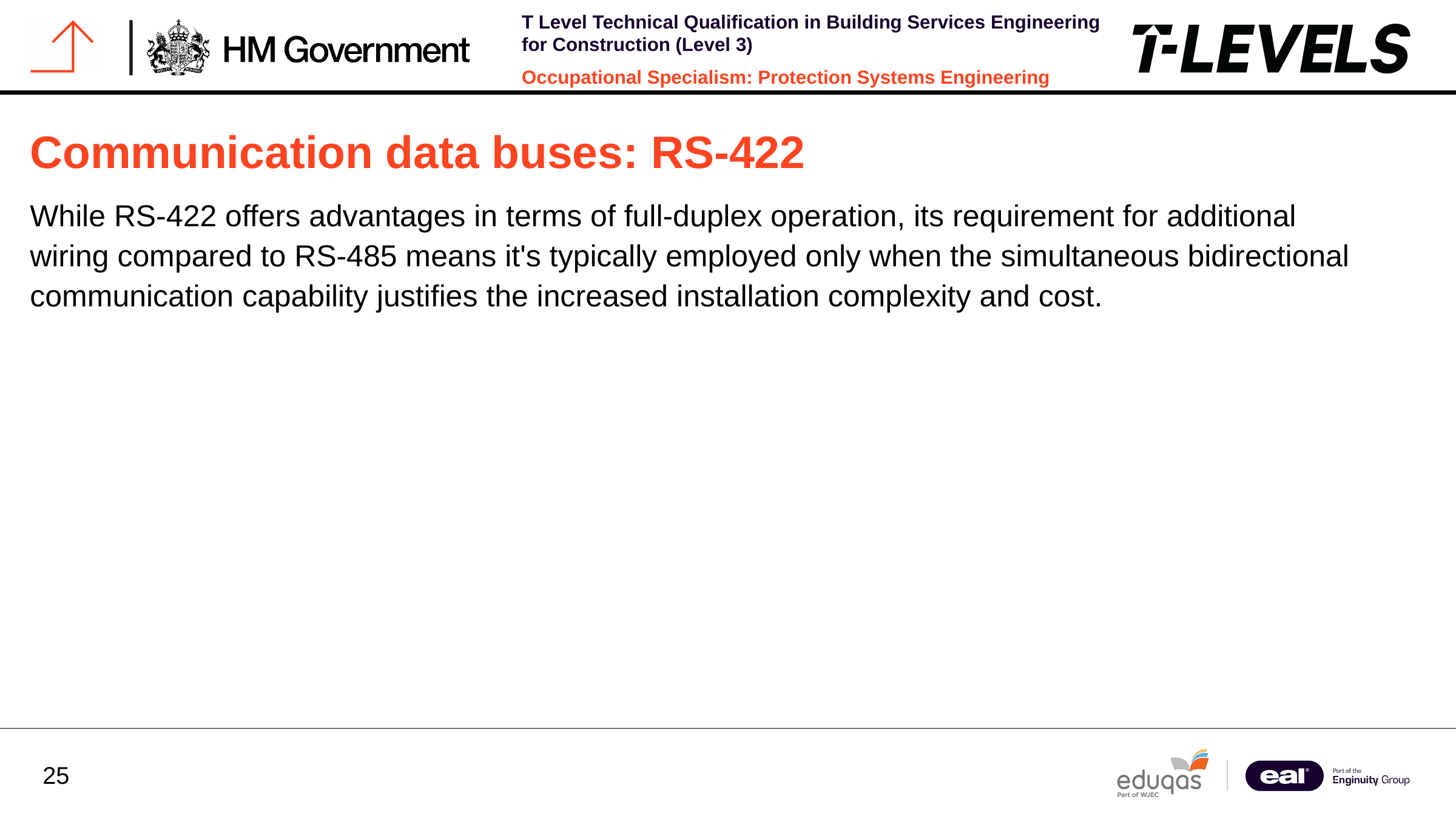

Communication data buses: RS-422
While RS-422 offers advantages in terms of full-duplex operation, its requirement for additional wiring compared to RS-485 means it's typically employed only when the simultaneous bidirectional communication capability justifies the increased installation complexity and cost.